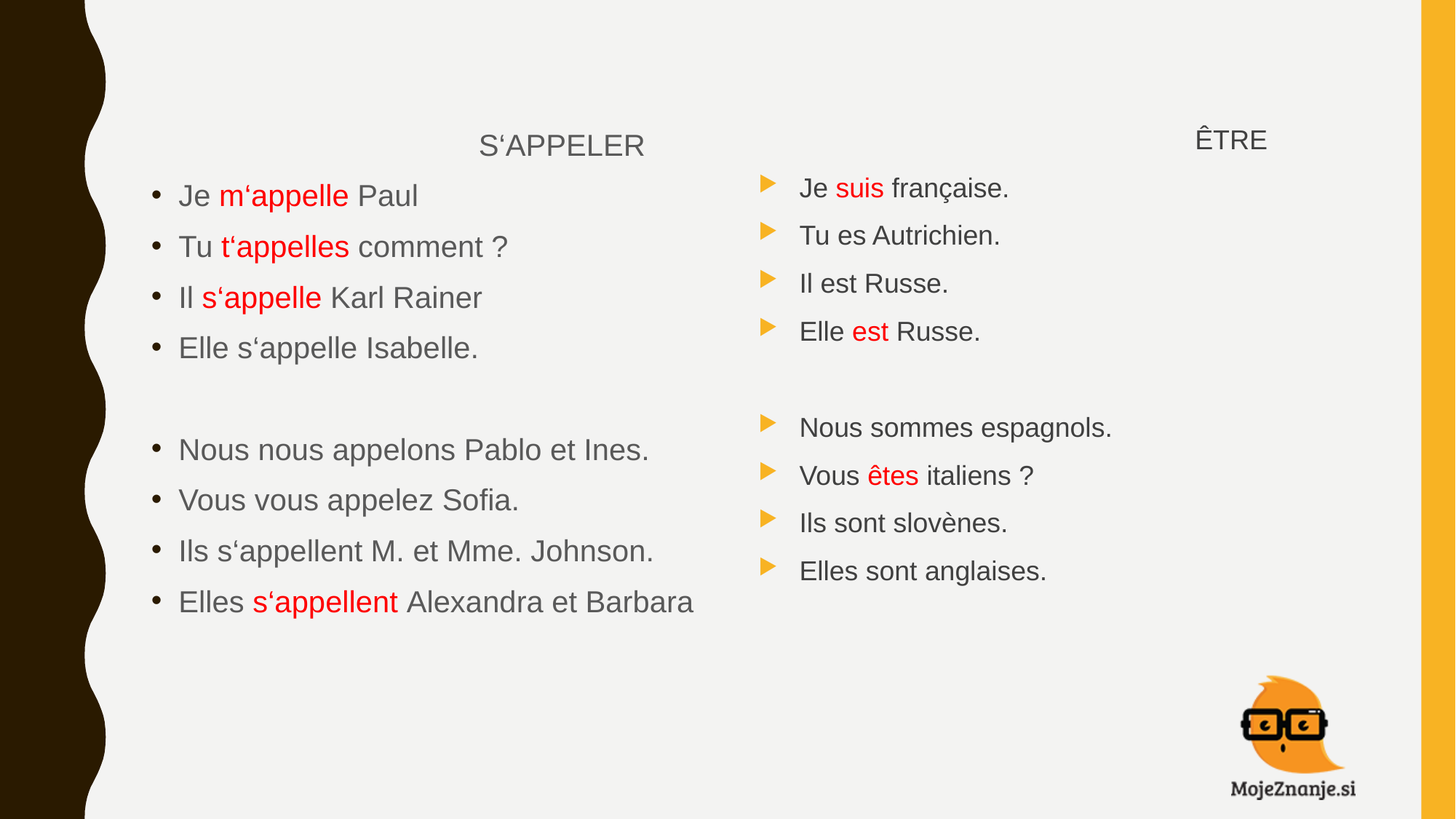

S‘APPELER
Je m‘appelle Paul
Tu t‘appelles comment ?
Il s‘appelle Karl Rainer
Elle s‘appelle Isabelle.

Nous nous appelons Pablo et Ines.
Vous vous appelez Sofia.
Ils s‘appellent M. et Mme. Johnson.
Elles s‘appellent Alexandra et Barbara
				ÊTRE
Je suis française.
Tu es Autrichien.
Il est Russe.
Elle est Russe.

Nous sommes espagnols.
Vous êtes italiens ?
Ils sont slovènes.
Elles sont anglaises.